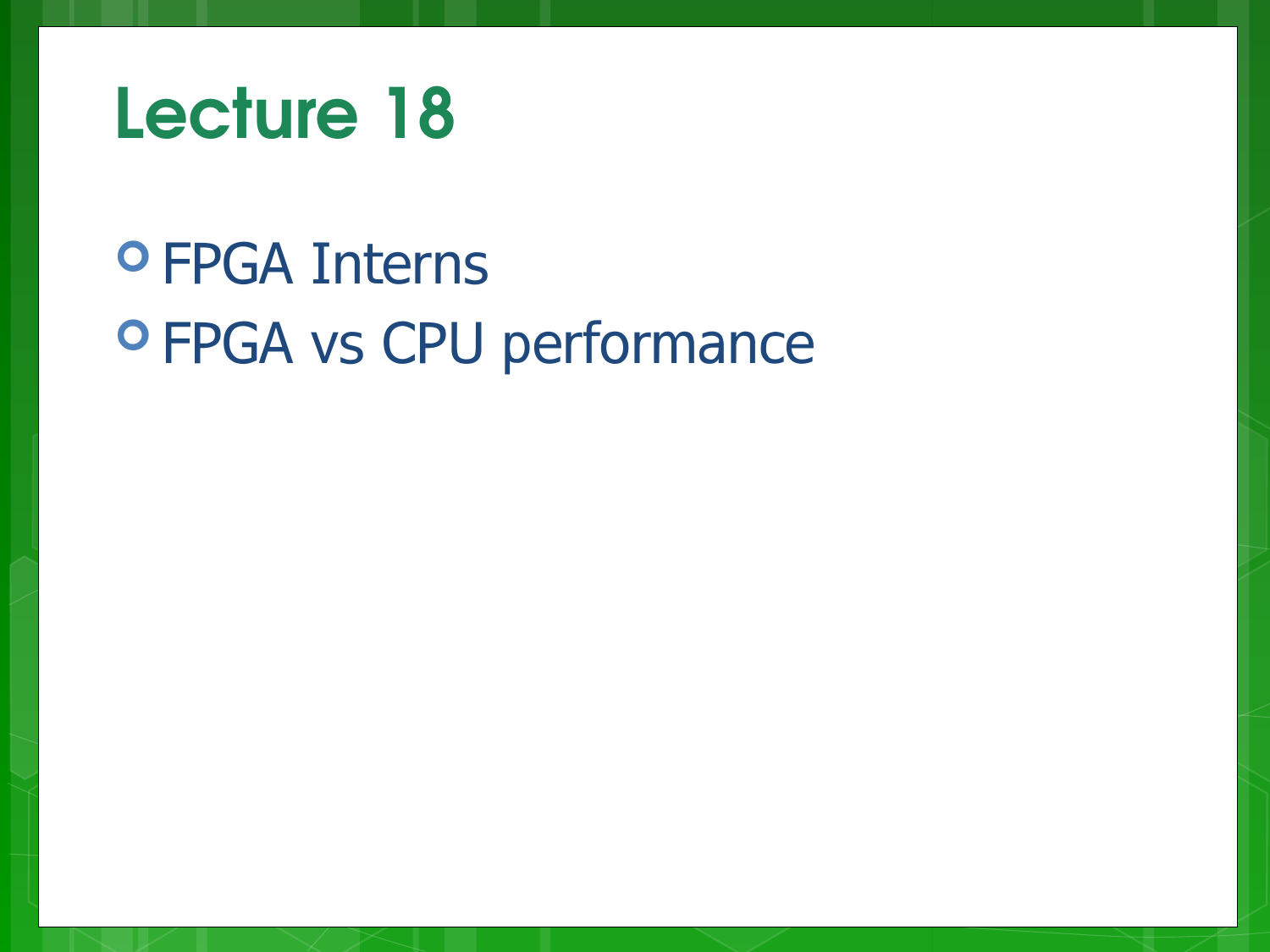

# Lecture 18
FPGA Interns
FPGA vs CPU performance